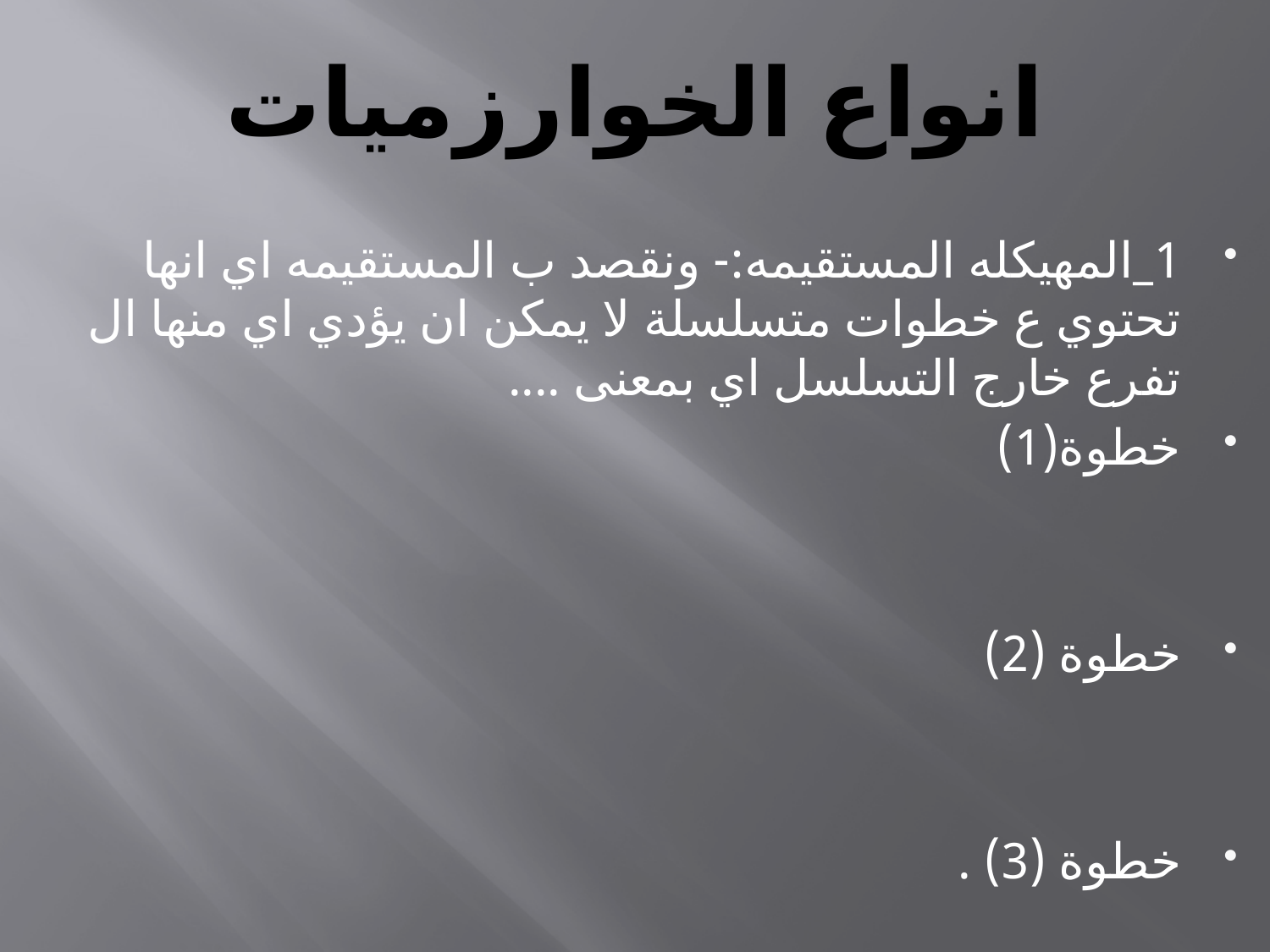

# انواع الخوارزميات
1_المهيكله المستقيمه:- ونقصد ب المستقيمه اي انها تحتوي ع خطوات متسلسلة لا يمكن ان يؤدي اي منها ال تفرع خارج التسلسل اي بمعنى ....
خطوة(1)

خطوة (2)

خطوة (3) .